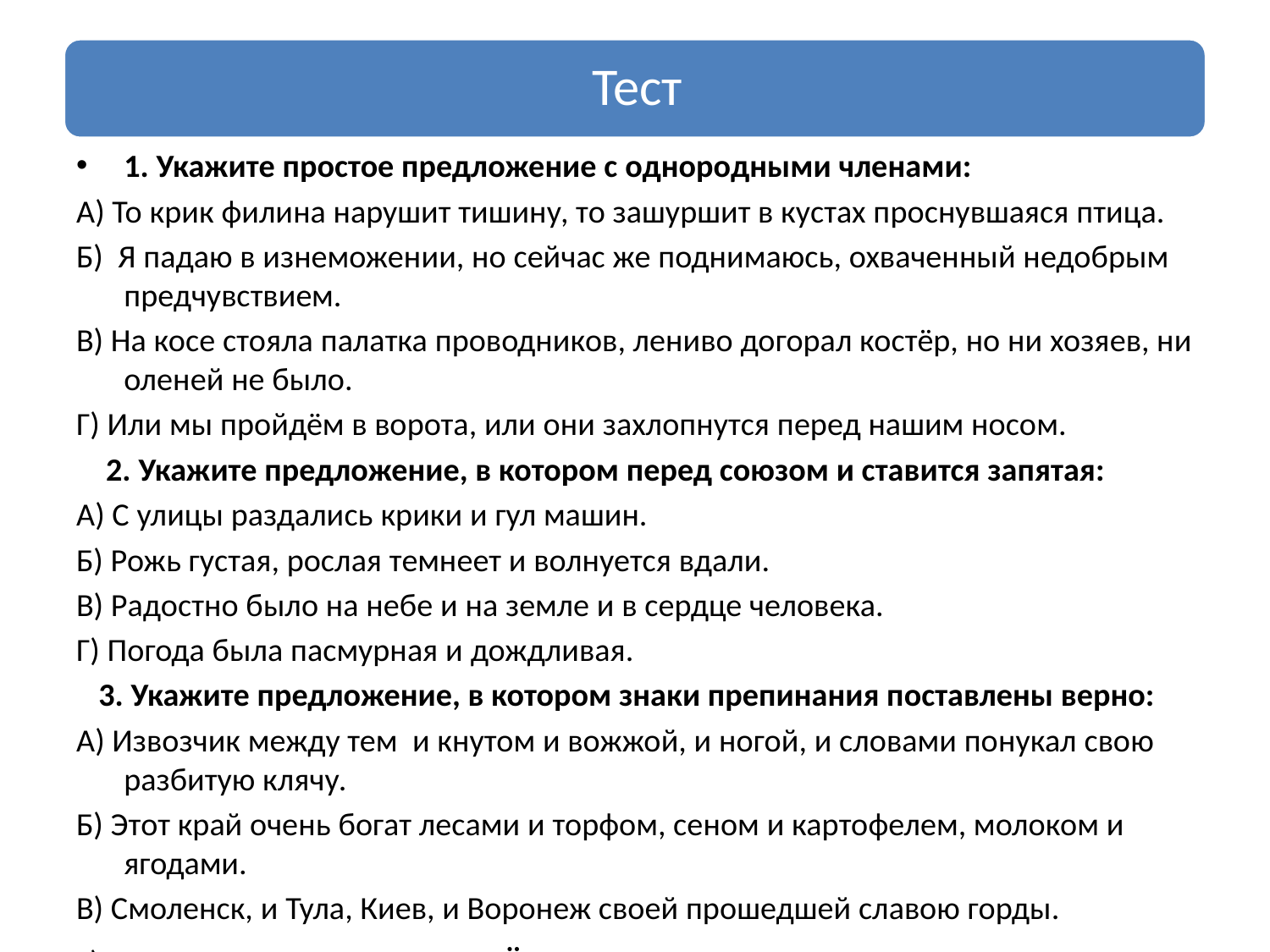

Тест
1. Укажите простое предложение с однородными членами:
А) То крик филина нарушит тишину, то зашуршит в кустах проснувшаяся птица.
Б)  Я падаю в изнеможении, но сейчас же поднимаюсь, охваченный недобрым предчувствием.
В) На косе стояла палатка проводников, лениво догорал костёр, но ни хозяев, ни оленей не было.
Г) Или мы пройдём в ворота, или они захлопнутся перед нашим носом.
    2. Укажите предложение, в котором перед союзом и ставится запятая:
А) С улицы раздались крики и гул машин.
Б) Рожь густая, рослая темнеет и волнуется вдали.
В) Радостно было на небе и на земле и в сердце человека.
Г) Погода была пасмурная и дождливая.
   3. Укажите предложение, в котором знаки препинания поставлены верно:
А) Извозчик между тем  и кнутом и вожжой, и ногой, и словами понукал свою разбитую клячу.
Б) Этот край очень богат лесами и торфом, сеном и картофелем, молоком и ягодами.
В) Смоленск, и Тула, Киев, и Воронеж своей прошедшей славою горды.
Г) Далеко гулы повторяют, и рёв и треск, и шум и гам.